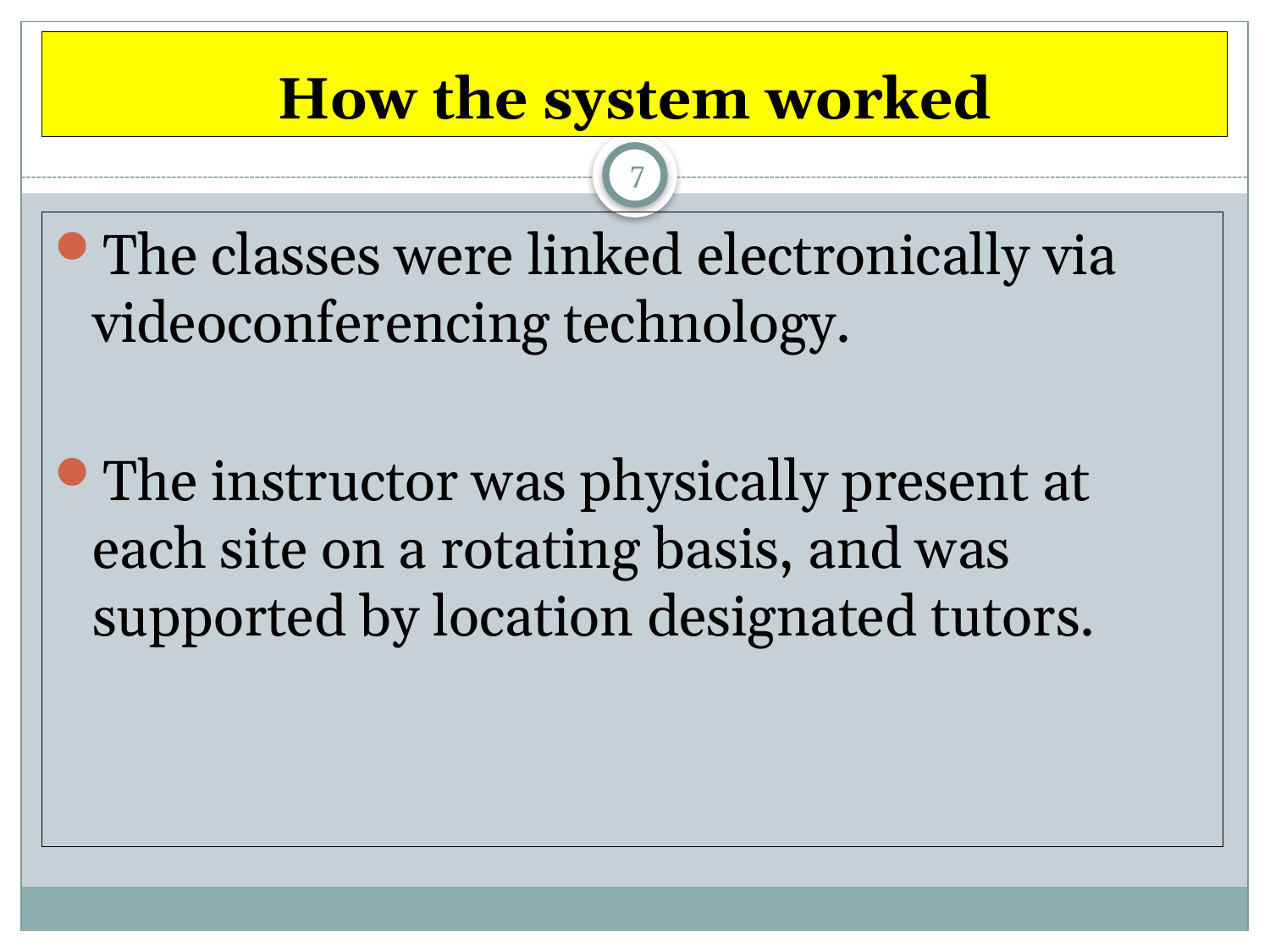

# How the system worked
7
The classes were linked electronically via videoconferencing technology.

The instructor was physically present at each site on a rotating basis, and was supported by location designated tutors.